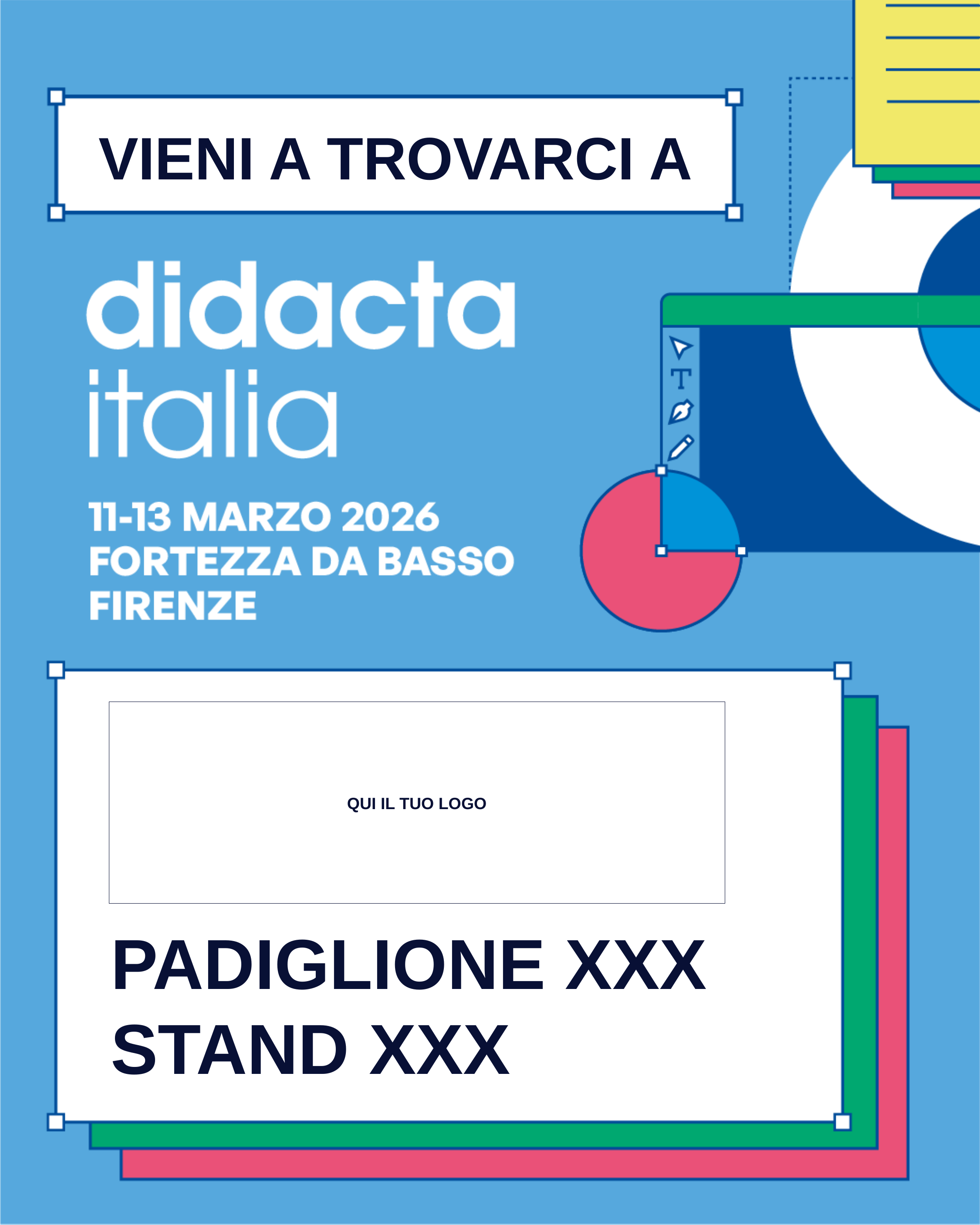

# VIENI A TROVARCI A

QUI IL TUO LOGO
PADIGLIONE XXX
STAND XXX